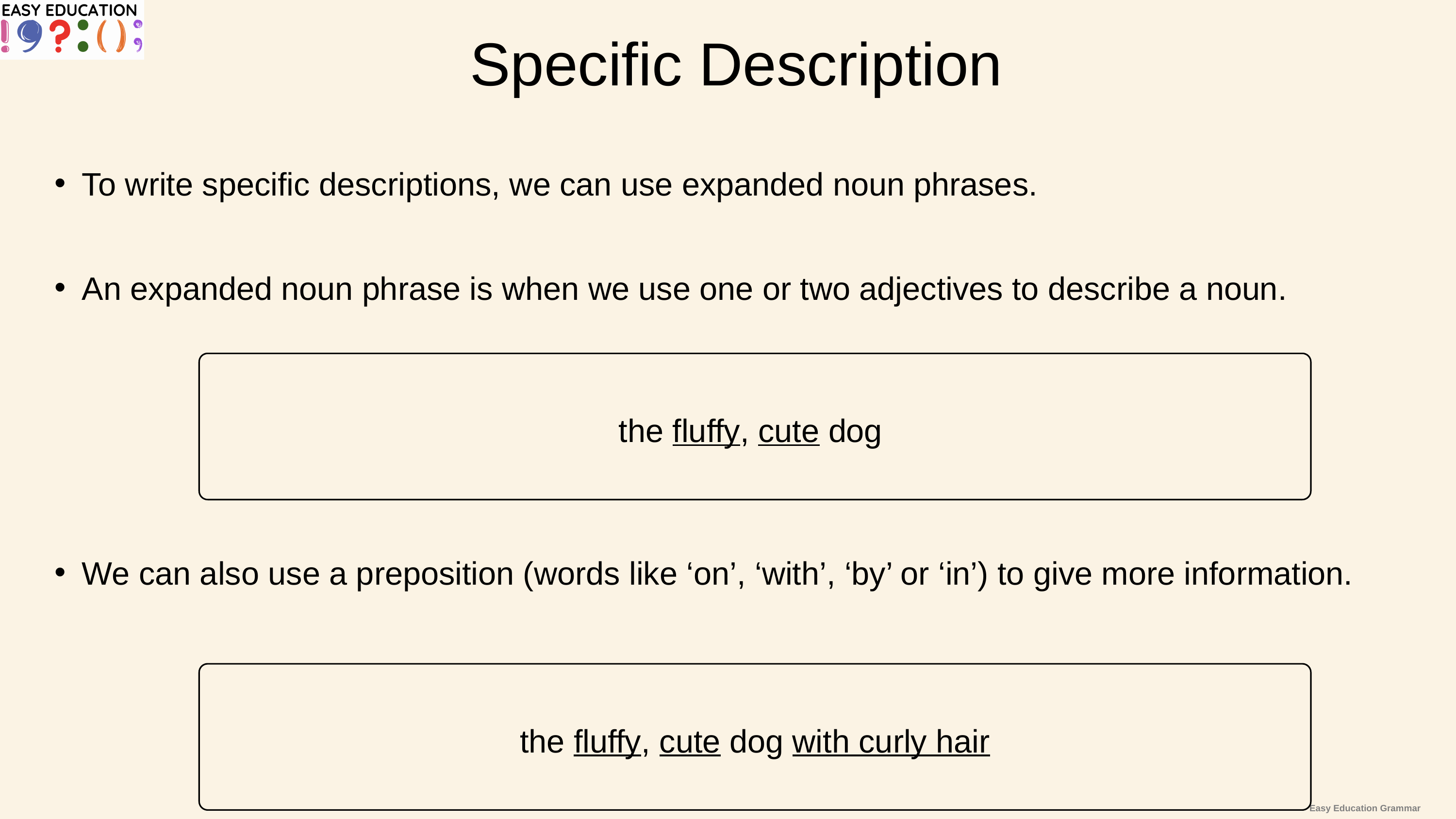

Specific Description
To write specific descriptions, we can use expanded noun phrases.
An expanded noun phrase is when we use one or two adjectives to describe a noun.

the fluffy, cute dog
We can also use a preposition (words like ‘on’, ‘with’, ‘by’ or ‘in’) to give more information.

the fluffy, cute dog with curly hair